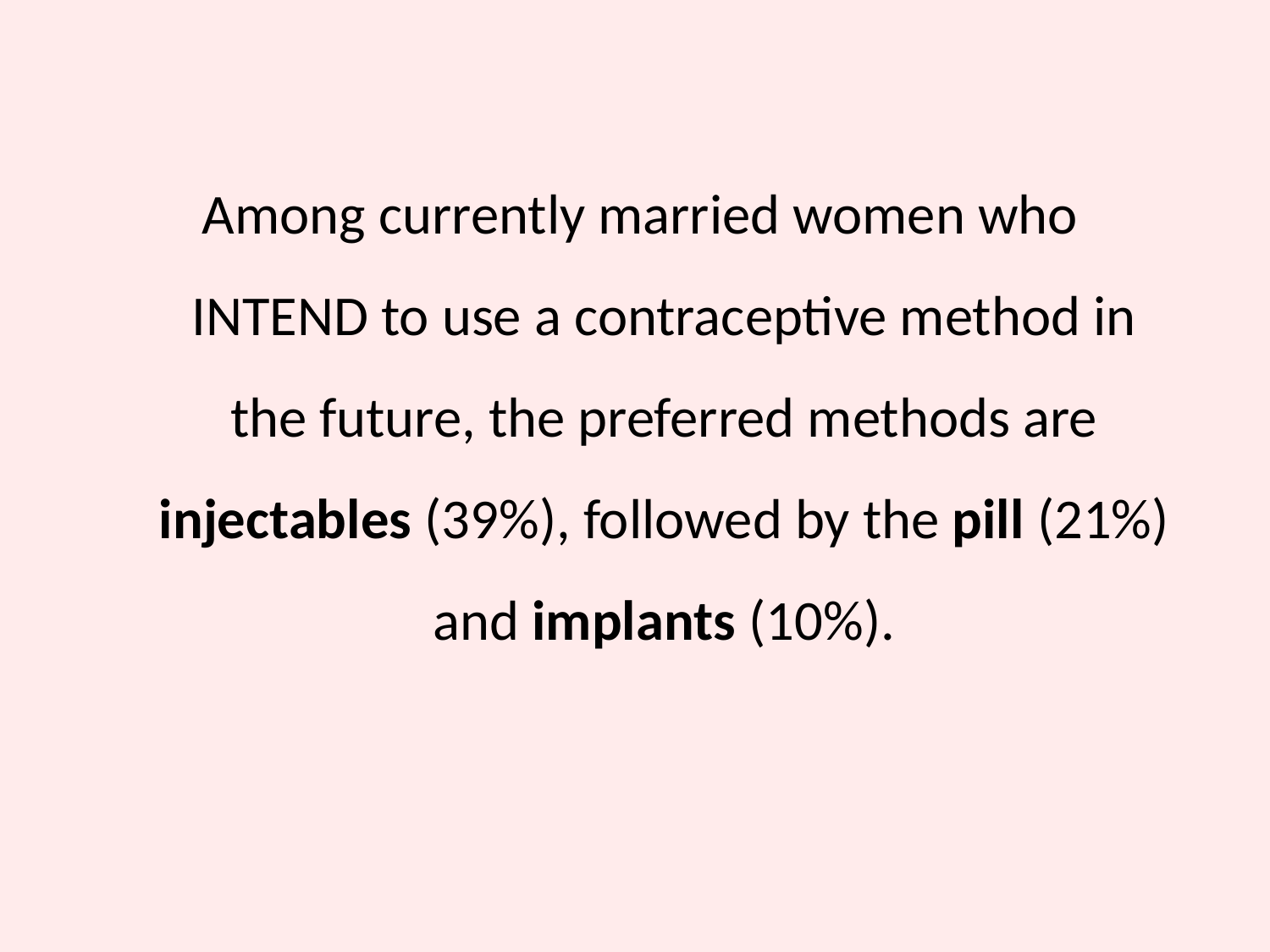

Among currently married women who INTEND to use a contraceptive method in the future, the preferred methods are injectables (39%), followed by the pill (21%) and implants (10%).